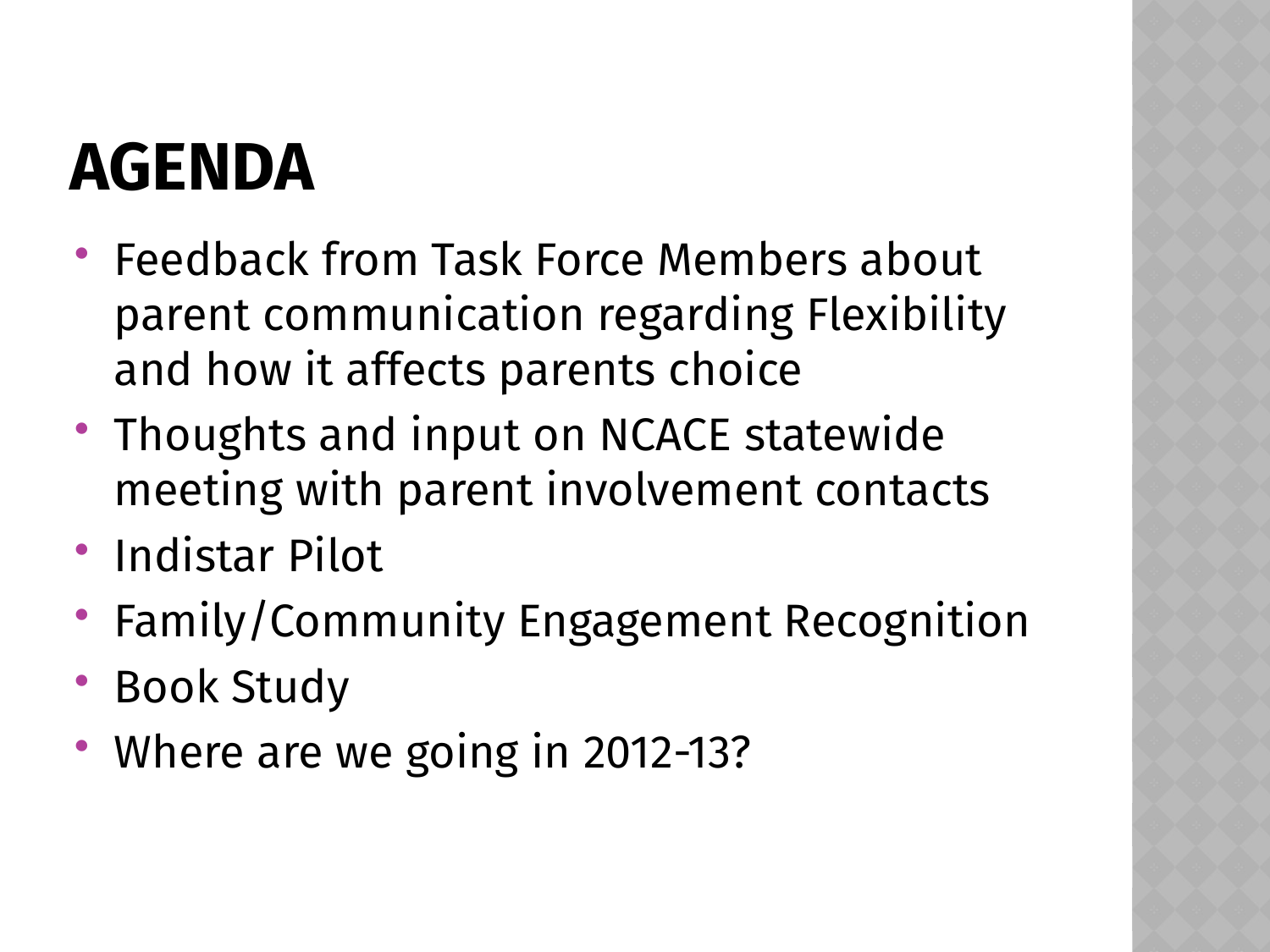

# Agenda
Feedback from Task Force Members about parent communication regarding Flexibility and how it affects parents choice
Thoughts and input on NCACE statewide meeting with parent involvement contacts
Indistar Pilot
Family/Community Engagement Recognition
Book Study
Where are we going in 2012-13?